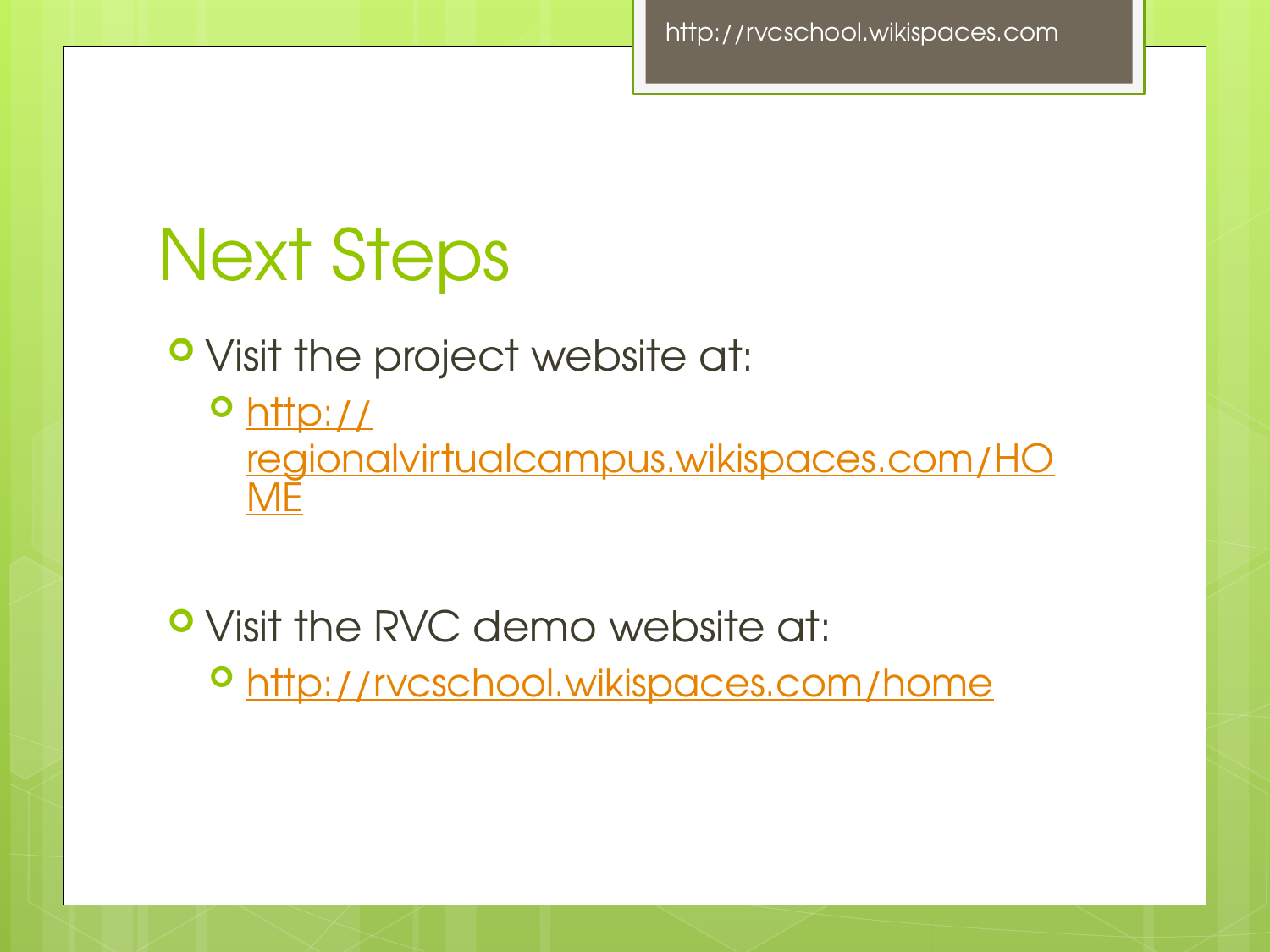

http://rvcschool.wikispaces.com
# Next Steps
Visit the project website at:
http://regionalvirtualcampus.wikispaces.com/HOME

Visit the RVC demo website at:
http://rvcschool.wikispaces.com/home